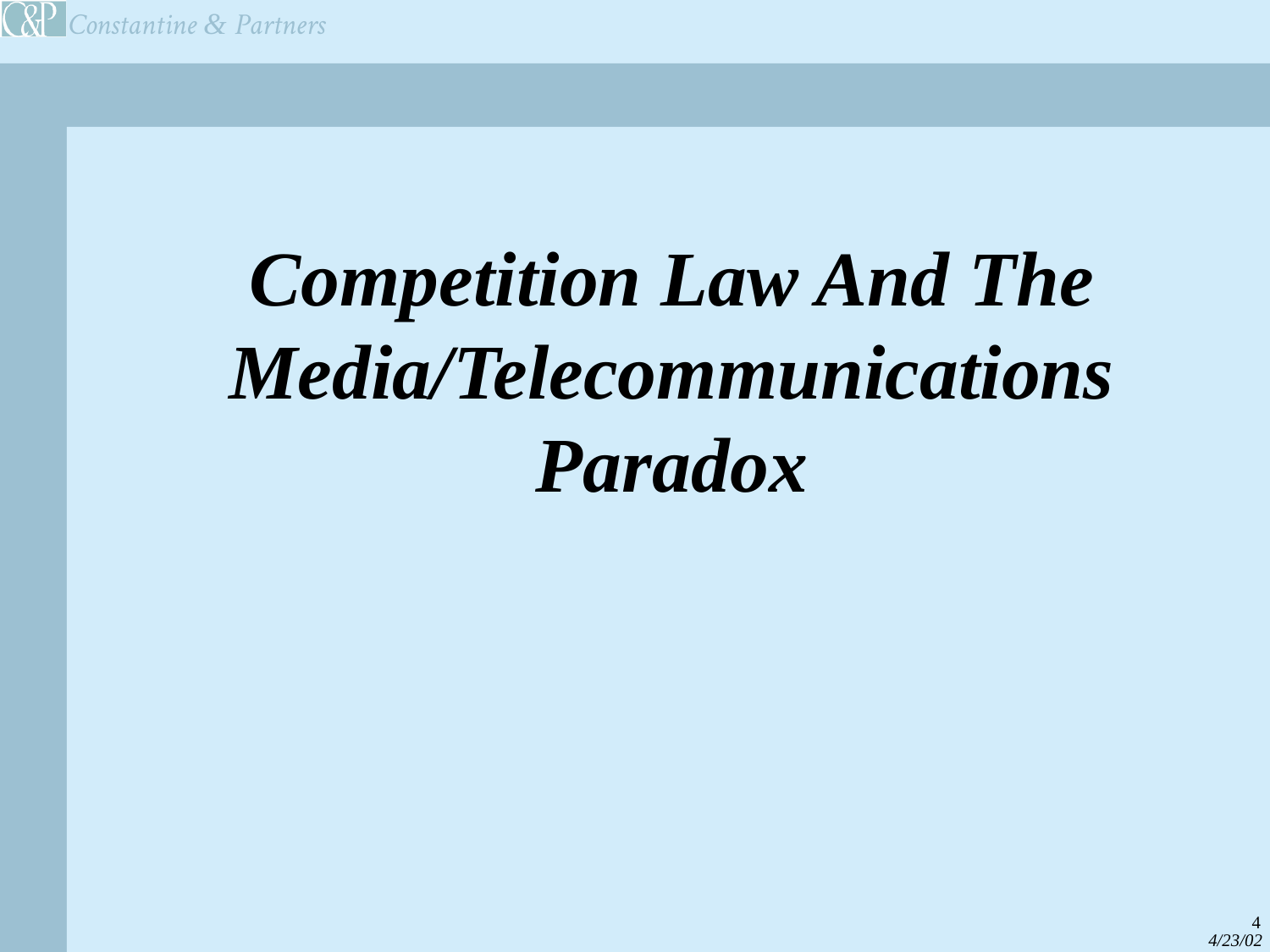

# Competition Law And The Media/Telecommunications Paradox